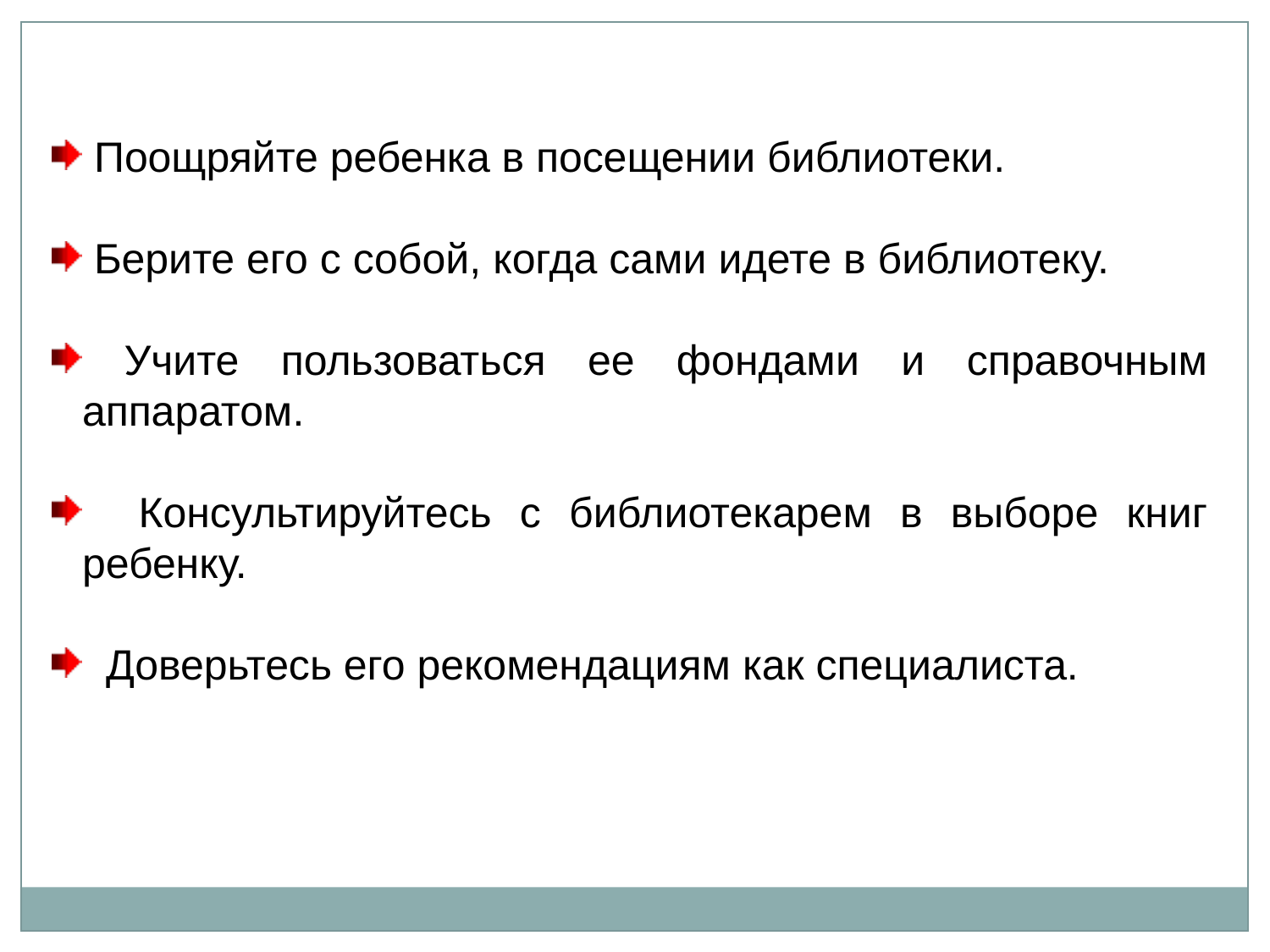

Поощряйте ребенка в посещении библиотеки.

 Берите его с собой, когда сами идете в библиотеку.

 Учите пользоваться ее фондами и справочным аппаратом.

  Консультируйтесь с библиотекарем в выборе книг ребенку.

  Доверьтесь его рекомендациям как специалиста.